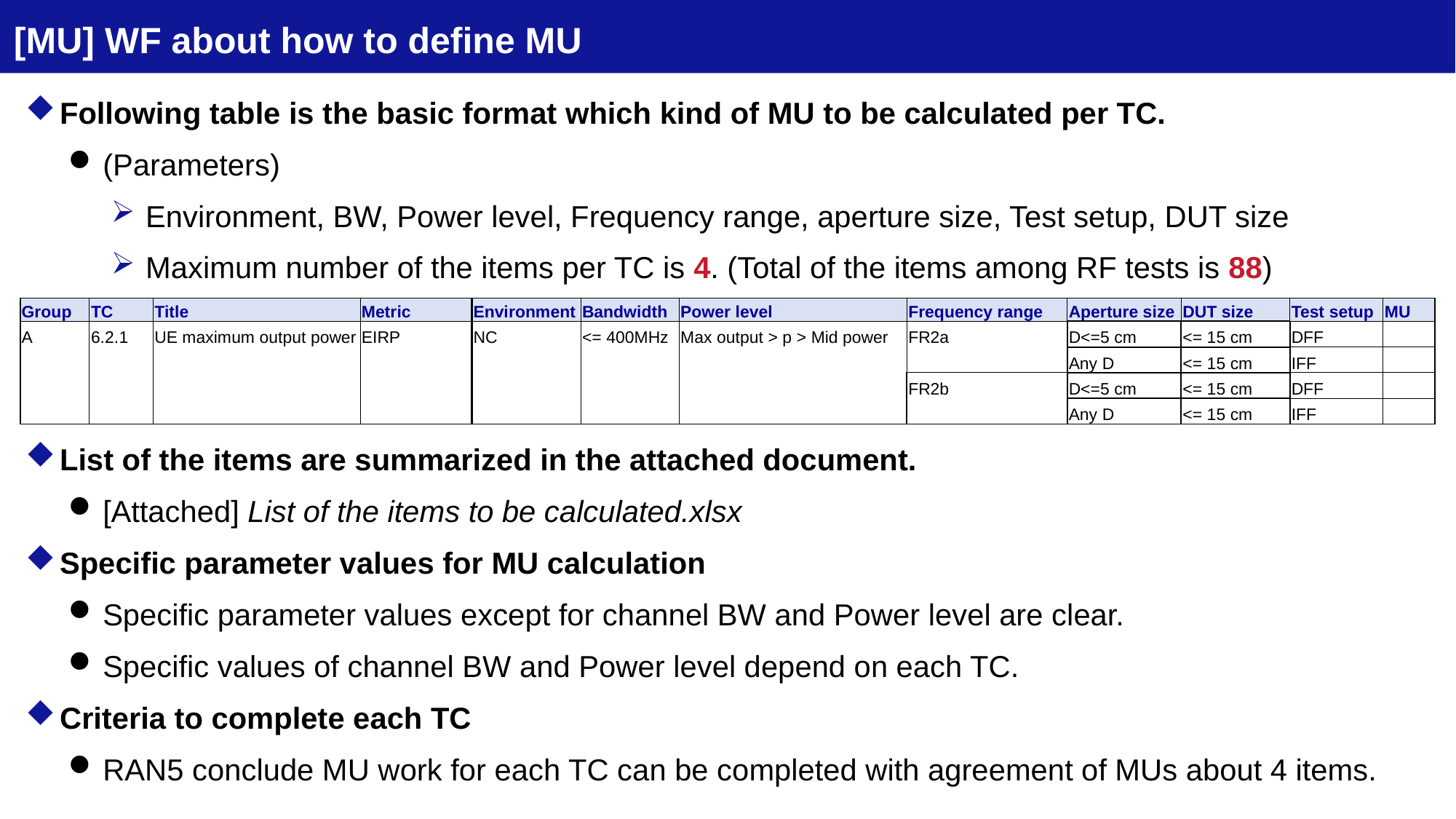

# [MU] WF about how to define MU
Following table is the basic format which kind of MU to be calculated per TC.
(Parameters)
Environment, BW, Power level, Frequency range, aperture size, Test setup, DUT size
Maximum number of the items per TC is 4. (Total of the items among RF tests is 88)

List of the items are summarized in the attached document.
[Attached] List of the items to be calculated.xlsx
Specific parameter values for MU calculation
Specific parameter values except for channel BW and Power level are clear.
Specific values of channel BW and Power level depend on each TC.
Criteria to complete each TC
RAN5 conclude MU work for each TC can be completed with agreement of MUs about 4 items.

| Group | TC | Title | Metric | Environment | Bandwidth | Power level | Frequency range | Aperture size | DUT size | Test setup | MU |
| --- | --- | --- | --- | --- | --- | --- | --- | --- | --- | --- | --- |
| A | 6.2.1 | UE maximum output power | EIRP | NC | <= 400MHz | Max output > p > Mid power | FR2a | D<=5 cm | <= 15 cm | DFF |  |
|  |  |  |  |  |  |  |  | Any D | <= 15 cm | IFF |  |
|  |  |  |  |  |  |  | FR2b | D<=5 cm | <= 15 cm | DFF |  |
|  |  |  |  |  |  |  |  | Any D | <= 15 cm | IFF |  |